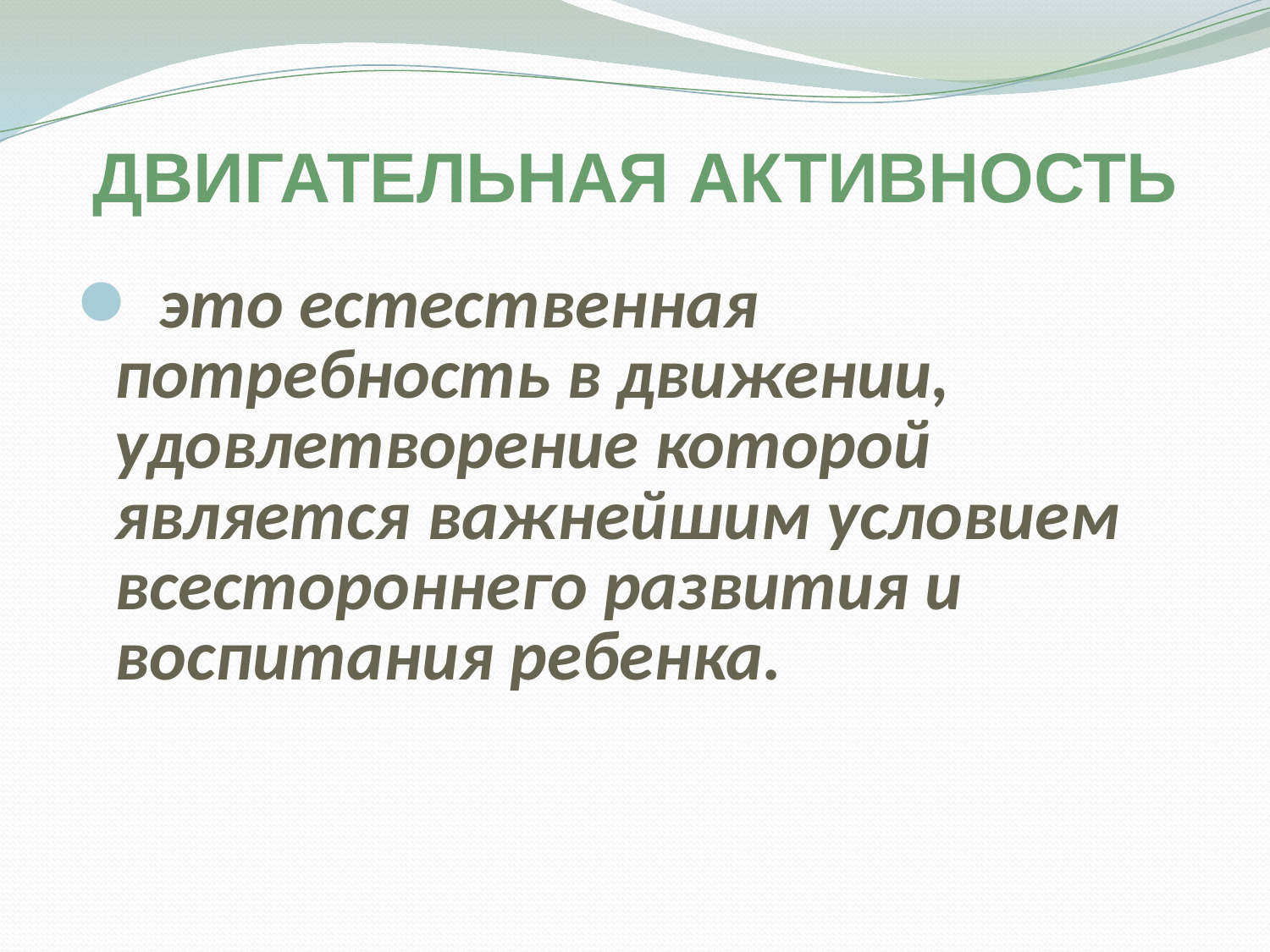

#
Двигательная активность
 это естественная потребность в движении, удовлетворение которой является важнейшим условием всестороннего развития и воспитания ребенка.